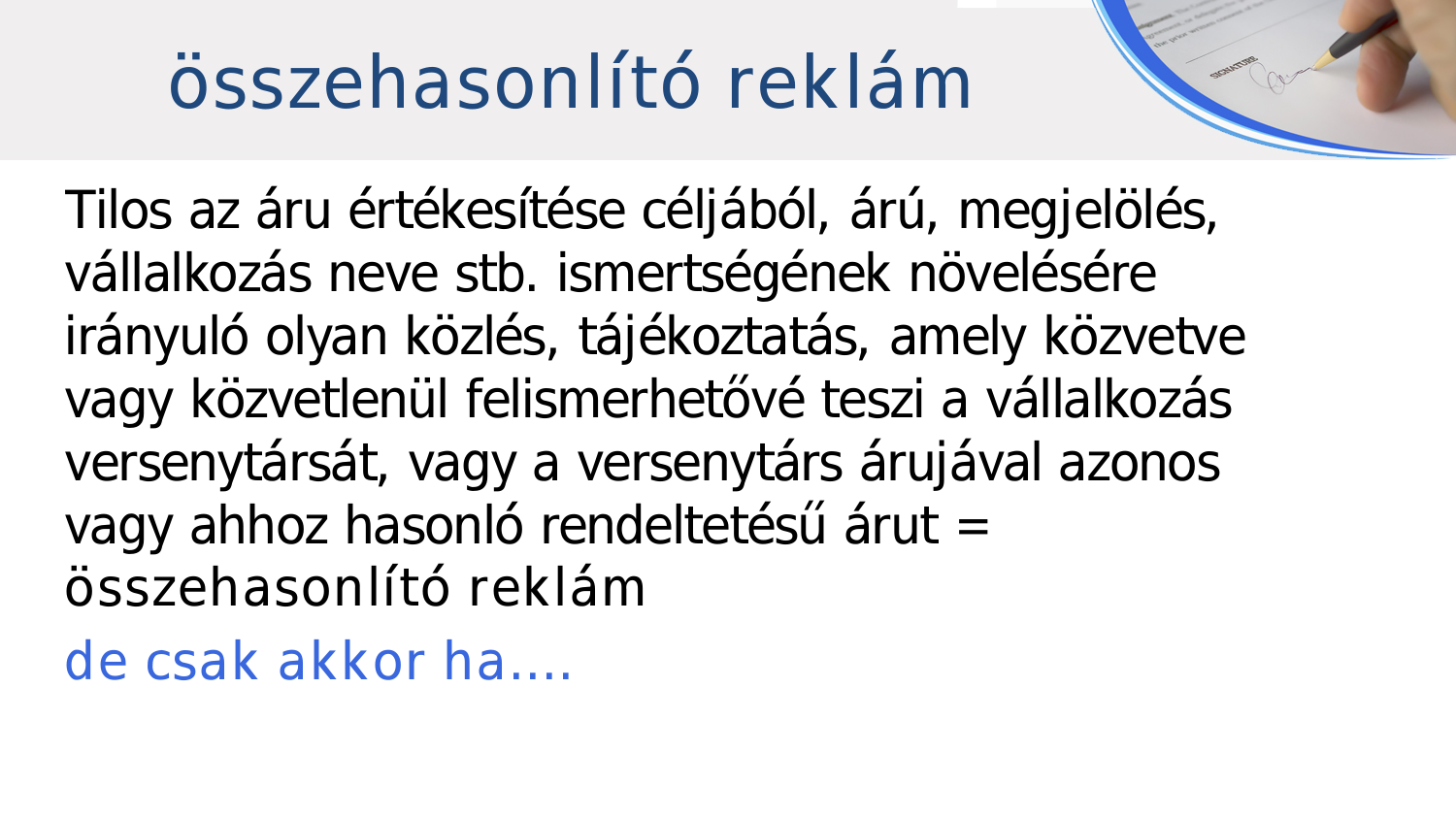

összehasonlító reklám
Tilos az áru értékesítése céljából, árú, megjelölés, vállalkozás neve stb. ismertségének növelésére irányuló olyan közlés, tájékoztatás, amely közvetve vagy közvetlenül felismerhetővé teszi a vállalkozás versenytársát, vagy a versenytárs árujával azonos vagy ahhoz hasonló rendeltetésű árut = összehasonlító reklám
de csak akkor ha....